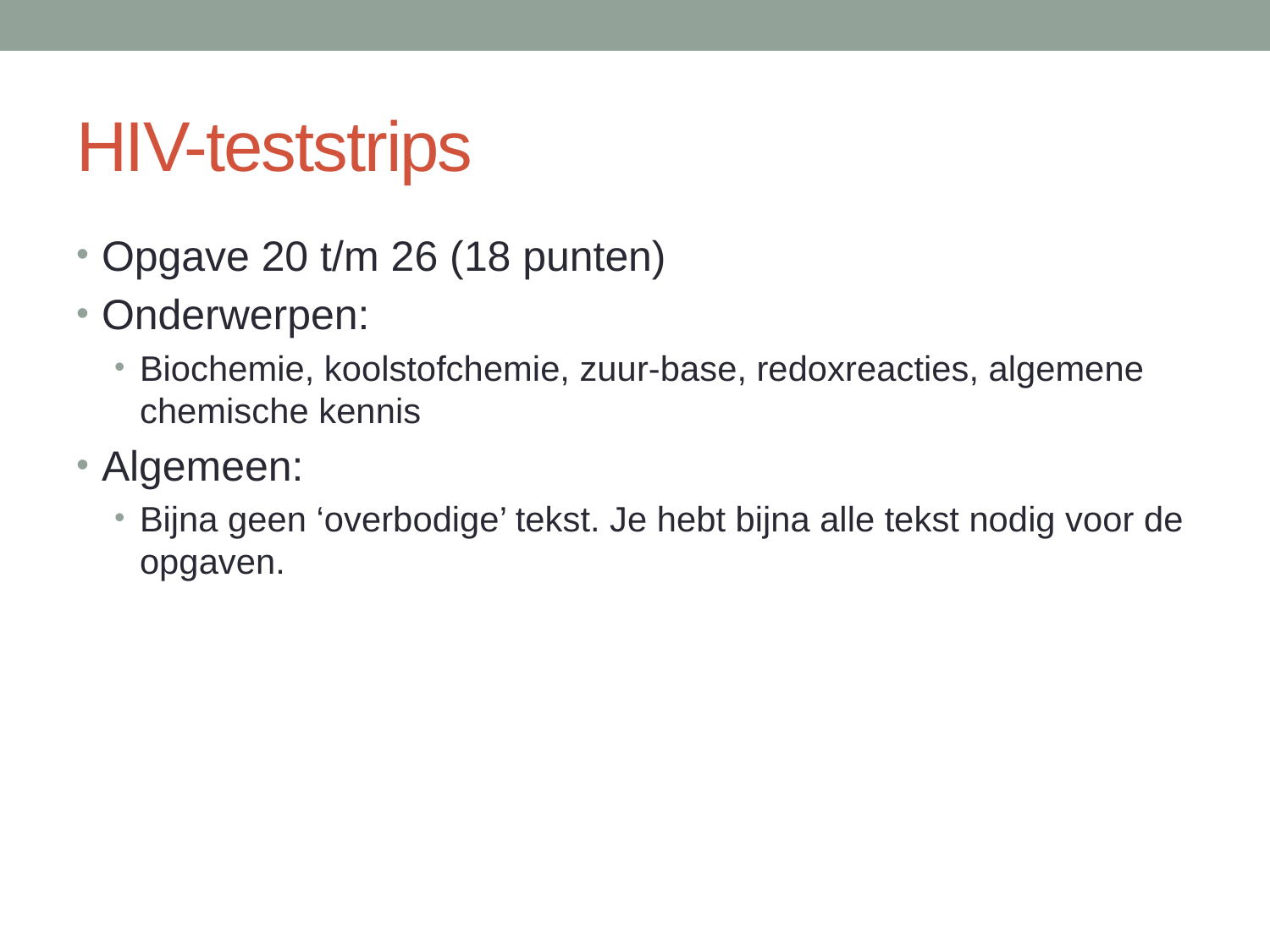

# HIV-teststrips
Opgave 20 t/m 26 (18 punten)
Onderwerpen:
Biochemie, koolstofchemie, zuur-base, redoxreacties, algemene chemische kennis
Algemeen:
Bijna geen ‘overbodige’ tekst. Je hebt bijna alle tekst nodig voor de opgaven.